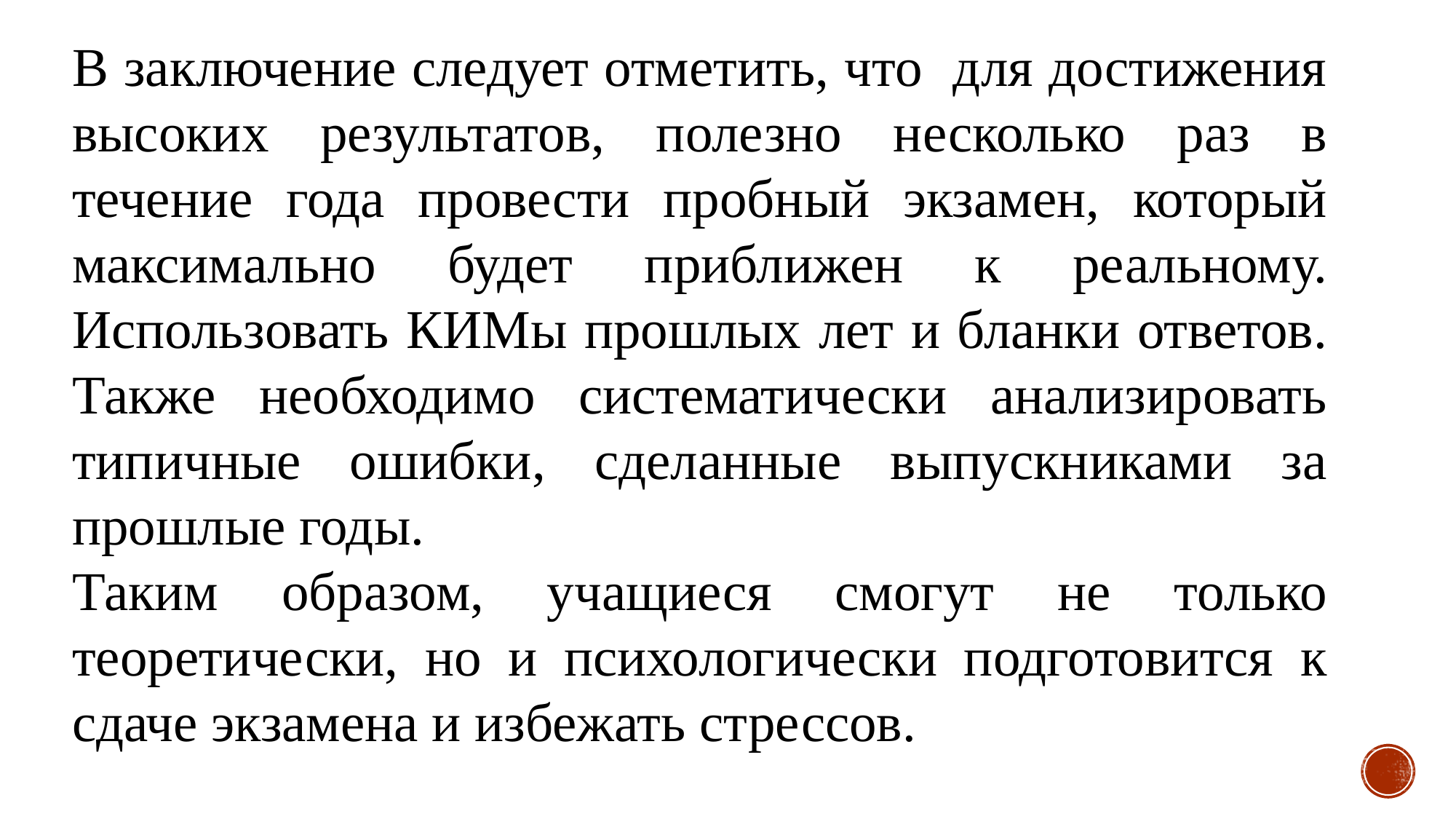

В заключение следует отметить, что  для достижения высоких результатов, полезно несколько раз в течение года провести пробный экзамен, который максимально будет приближен к реальному. Использовать КИМы прошлых лет и бланки ответов. Также необходимо систематически анализировать типичные ошибки, сделанные выпускниками за прошлые годы.
Таким образом, учащиеся смогут не только теоретически, но и психологически подготовится к сдаче экзамена и избежать стрессов.